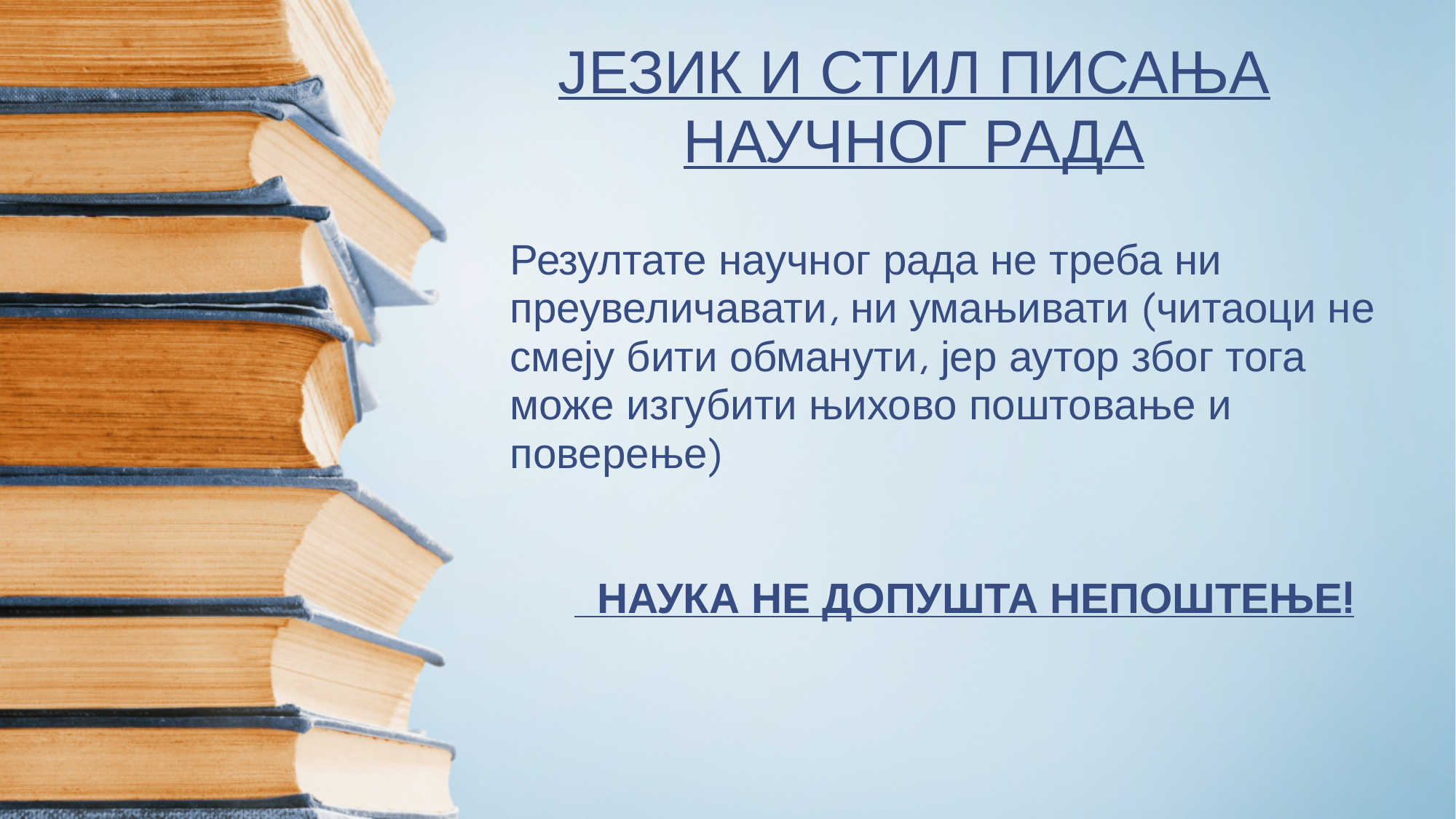

ЈЕЗИК И СТИЛ ПИСАЊА НАУЧНОГ РАДА
Резултате научног рада не треба ни преувеличавати, ни умањивати (читаоци не смеју бити обманути, јер аутор због тога може изгубити њихово поштовање и поверење)

  НАУКА НЕ ДОПУШТА НЕПОШТЕЊЕ!